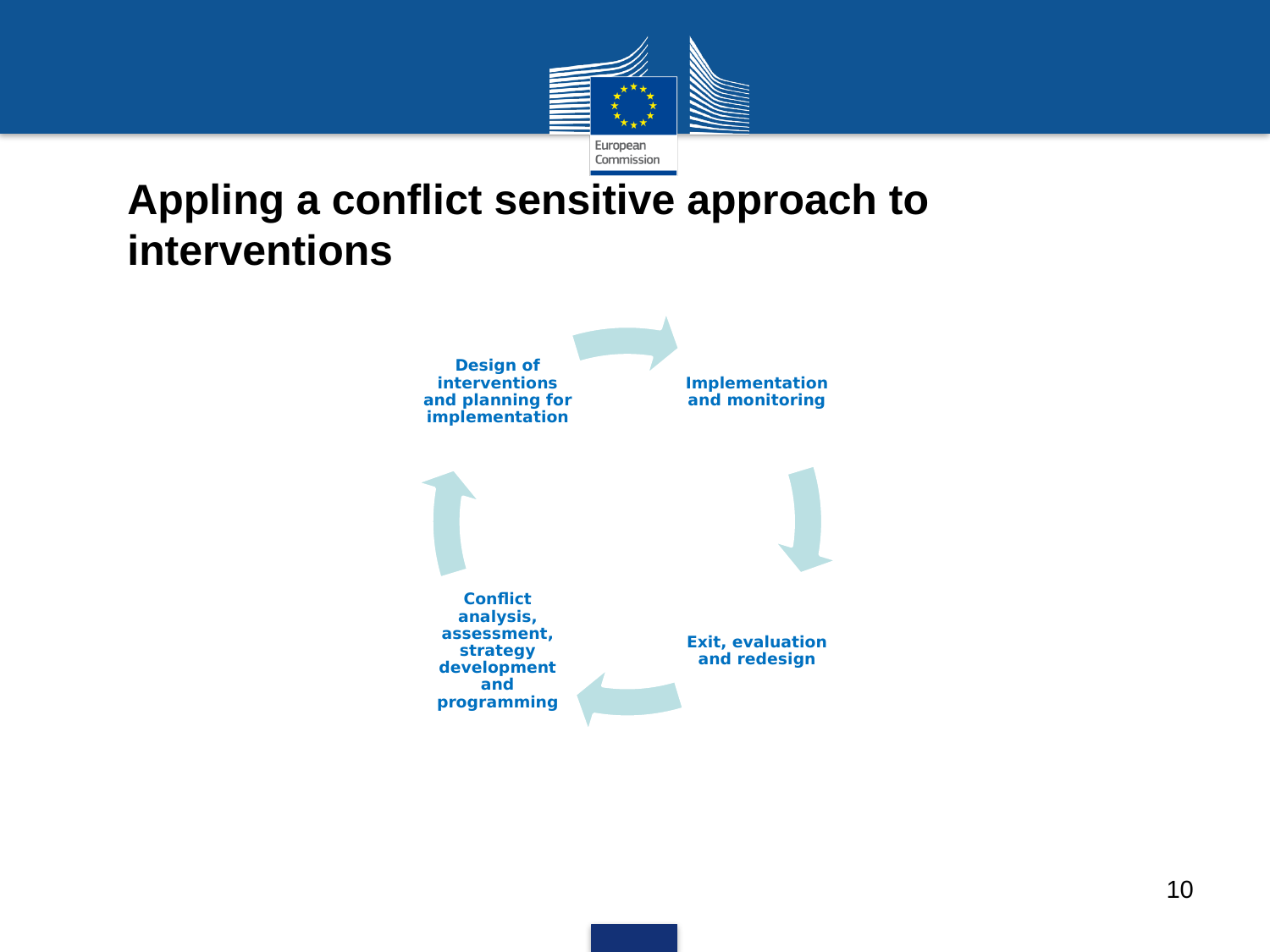

Appling a conflict sensitive approach to interventions
Implementation and monitoring
Exit, evaluation and redesign
Conflict analysis, assessment, strategy development and programming
Design of interventions and planning for implementation
10